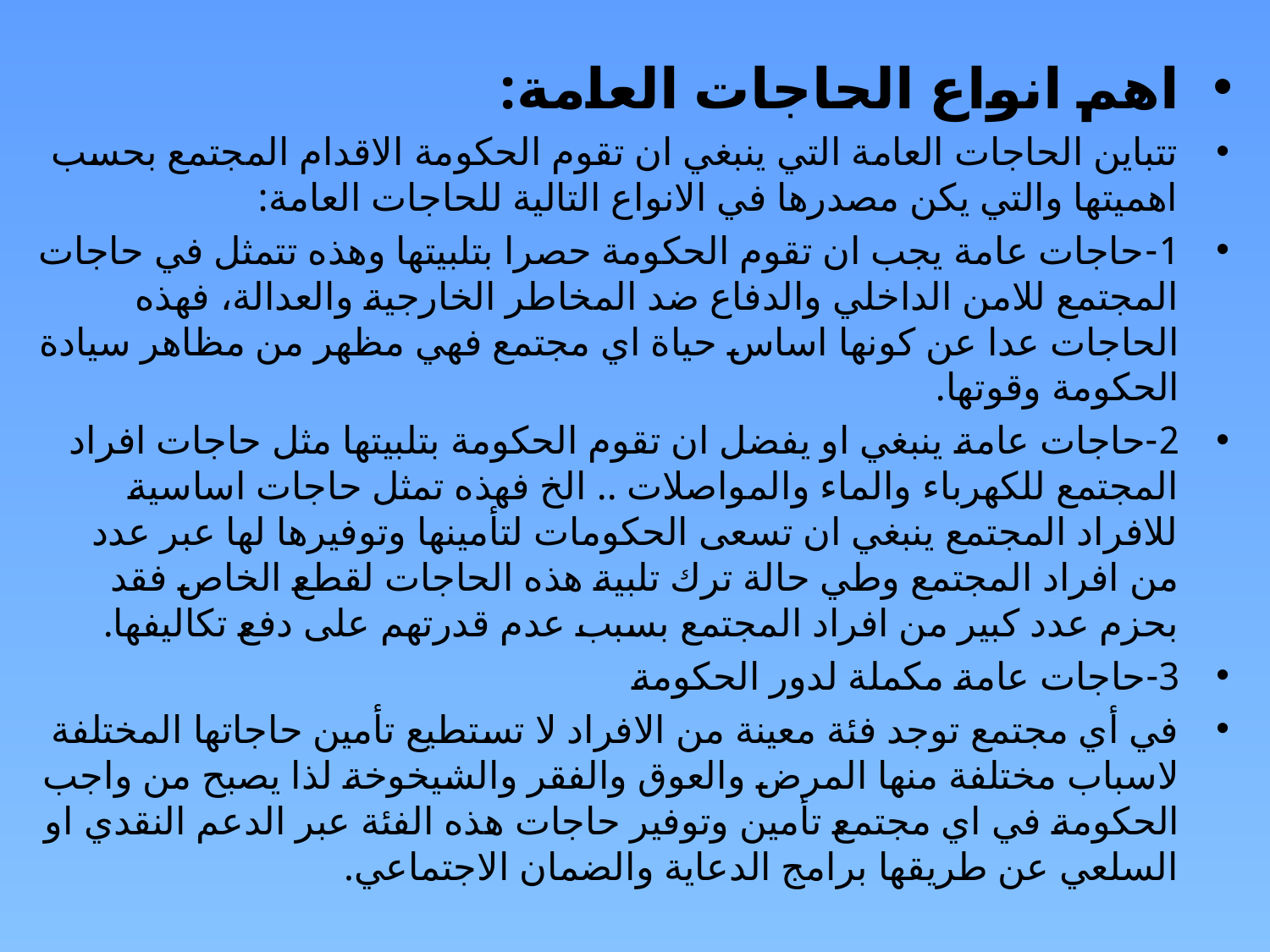

اهم انواع الحاجات العامة:
تتباين الحاجات العامة التي ينبغي ان تقوم الحكومة الاقدام المجتمع بحسب اهميتها والتي يكن مصدرها في الانواع التالية للحاجات العامة:
1-حاجات عامة يجب ان تقوم الحكومة حصرا بتلبيتها وهذه تتمثل في حاجات المجتمع للامن الداخلي والدفاع ضد المخاطر الخارجية والعدالة، فهذه الحاجات عدا عن كونها اساس حياة اي مجتمع فهي مظهر من مظاهر سيادة الحكومة وقوتها.
2-حاجات عامة ينبغي او يفضل ان تقوم الحكومة بتلبيتها مثل حاجات افراد المجتمع للكهرباء والماء والمواصلات .. الخ فهذه تمثل حاجات اساسية للافراد المجتمع ينبغي ان تسعى الحكومات لتأمينها وتوفيرها لها عبر عدد من افراد المجتمع وطي حالة ترك تلبية هذه الحاجات لقطع الخاص فقد بحزم عدد كبير من افراد المجتمع بسبب عدم قدرتهم على دفع تكاليفها.
3-حاجات عامة مكملة لدور الحكومة
في أي مجتمع توجد فئة معينة من الافراد لا تستطيع تأمين حاجاتها المختلفة لاسباب مختلفة منها المرض والعوق والفقر والشيخوخة لذا يصبح من واجب الحكومة في اي مجتمع تأمين وتوفير حاجات هذه الفئة عبر الدعم النقدي او السلعي عن طريقها برامج الدعاية والضمان الاجتماعي.